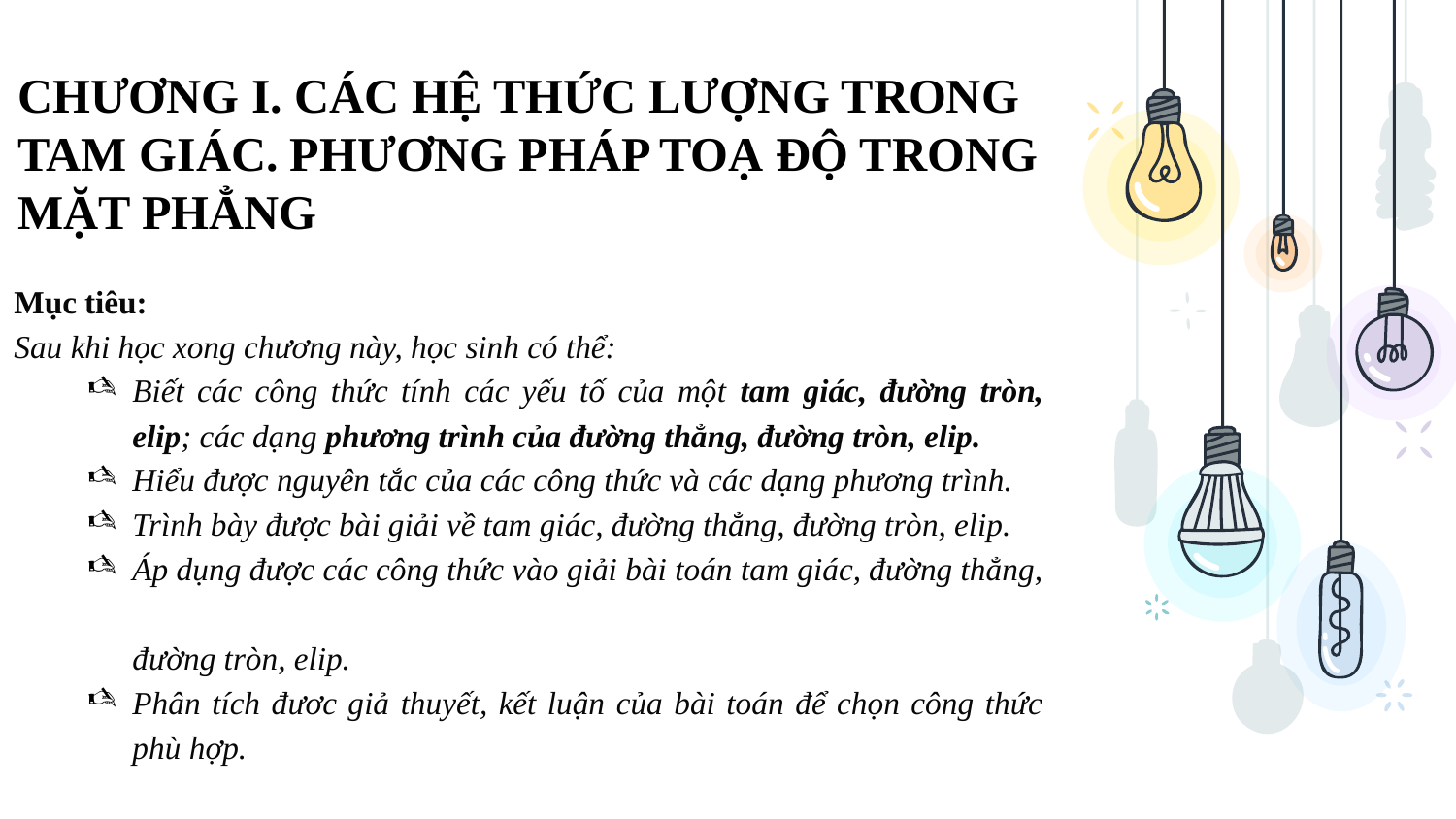

CHƯƠNG I. CÁC HỆ THỨC LƯỢNG TRONG TAM GIÁC. PHƯƠNG PHÁP TOẠ ĐỘ TRONG MẶT PHẲNG
Mục tiêu:
Sau khi học xong chương này, học sinh có thể:
Biết các công thức tính các yếu tố của một tam giác, đường tròn, elip; các dạng phương trình của đường thẳng, đường tròn, elip.
Hiểu được nguyên tắc của các công thức và các dạng phương trình.
Trình bày được bài giải về tam giác, đường thẳng, đường tròn, elip.
Áp dụng được các công thức vào giải bài toán tam giác, đường thẳng,
đường tròn, elip.
Phân tích đươc giả thuyết, kết luận của bài toán để chọn công thức phù hợp.